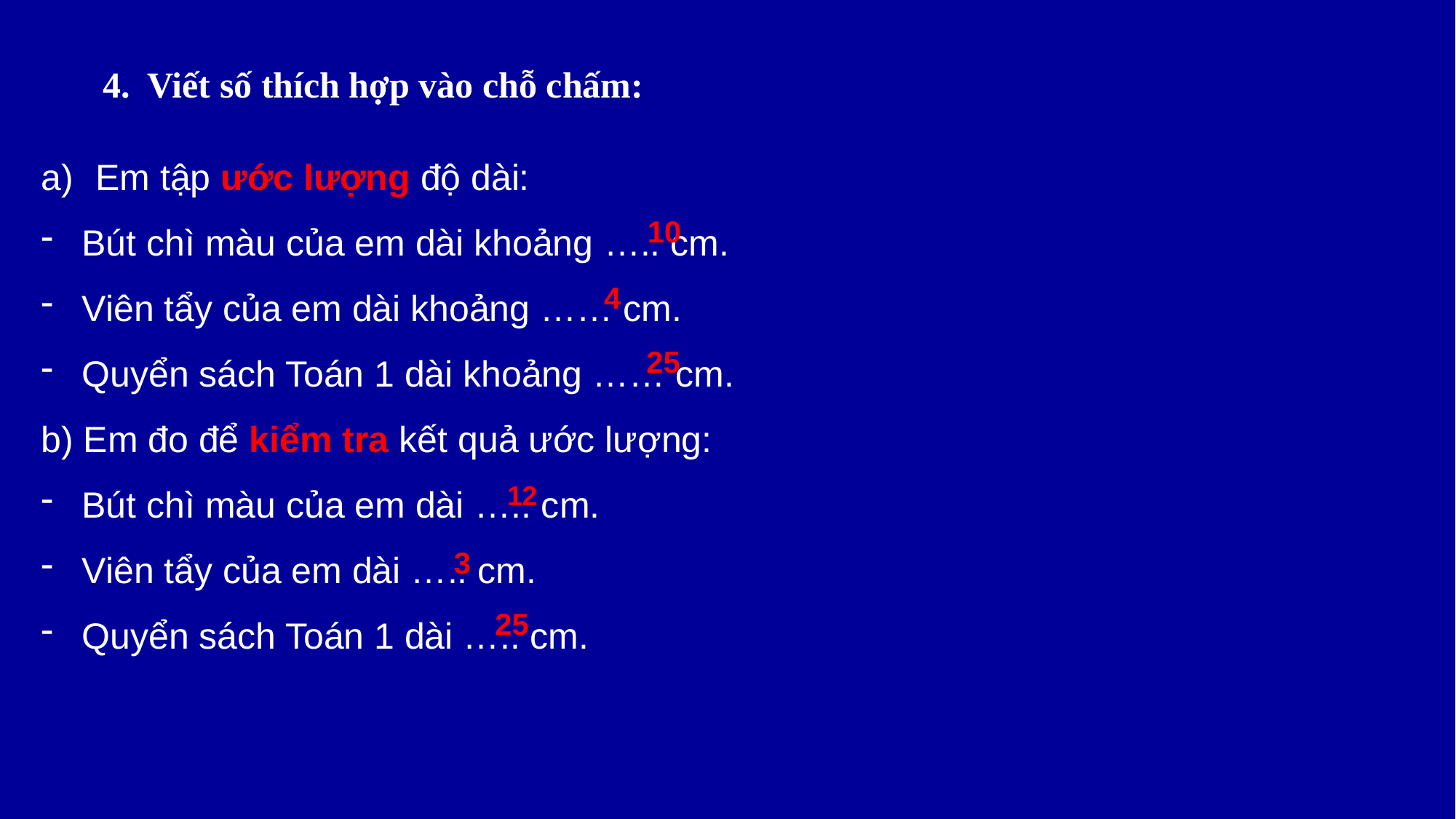

4.  Viết số thích hợp vào chỗ chấm:
Em tập ước lượng độ dài:
Bút chì màu của em dài khoảng ….. cm.
Viên tẩy của em dài khoảng …… cm.
Quyển sách Toán 1 dài khoảng …… cm.
b) Em đo để kiểm tra kết quả ước lượng:
Bút chì màu của em dài ….. cm.
Viên tẩy của em dài ….. cm.
Quyển sách Toán 1 dài ….. cm.
10
4
25
12
3
25